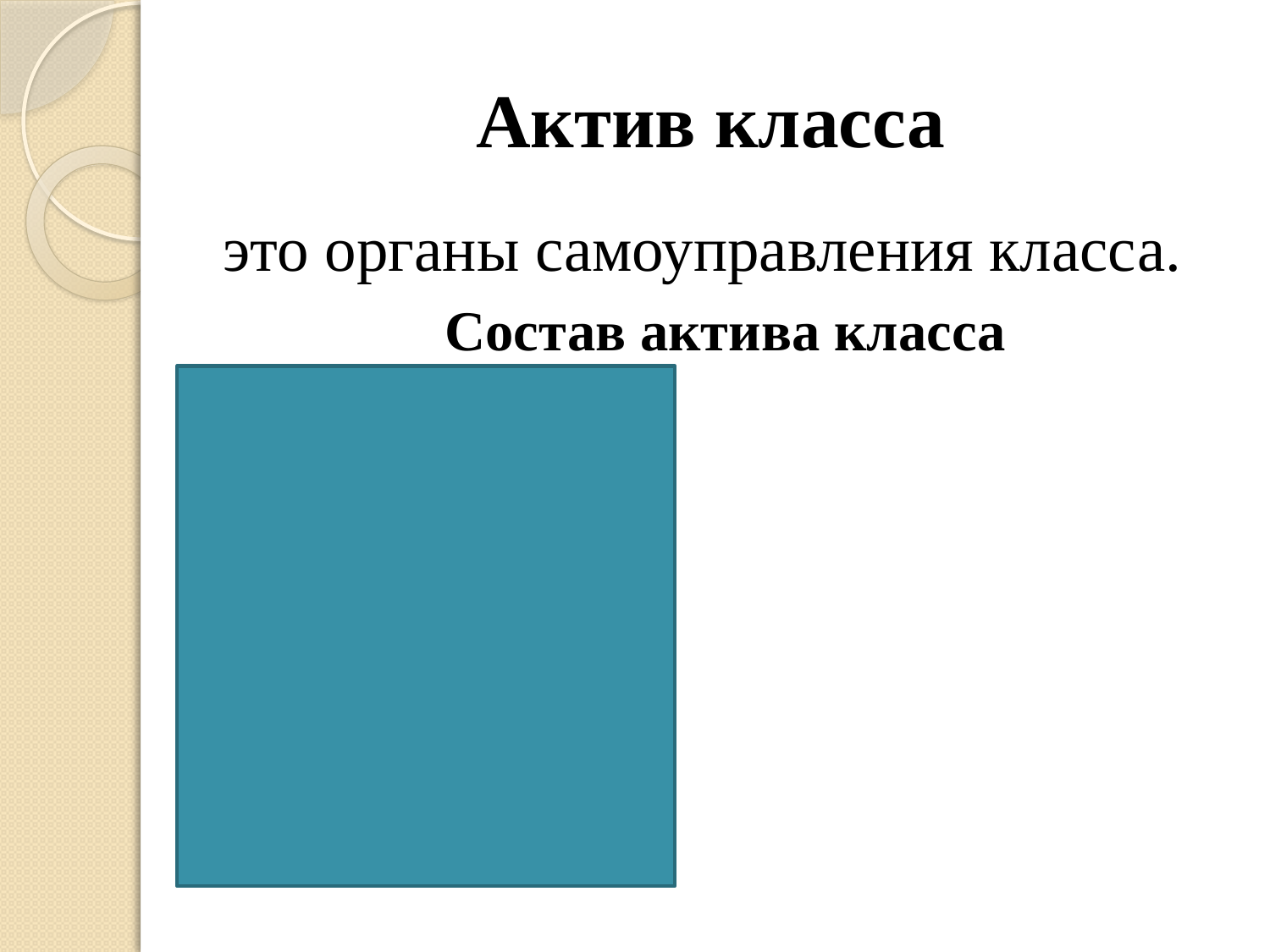

# Актив класса
это органы самоуправления класса.
Состав актива класса
Командир.
Староста.
Цветовод.
Библиотекарь.
Санитар.
Физрук.